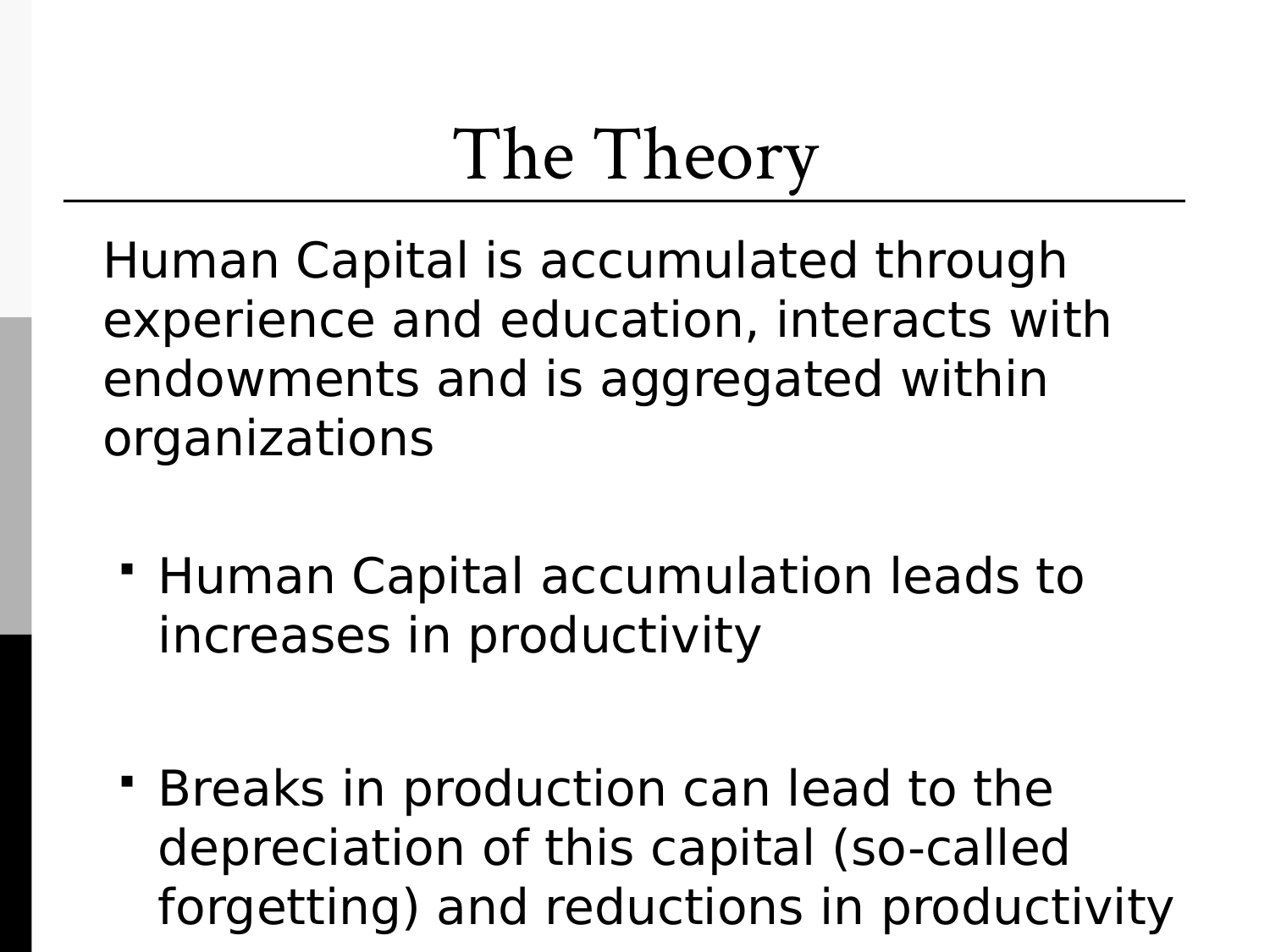

# The Theory
	Human Capital is accumulated through experience and education, interacts with endowments and is aggregated within organizations

Human Capital accumulation leads to increases in productivity

Breaks in production can lead to the depreciation of this capital (so-called forgetting) and reductions in productivity